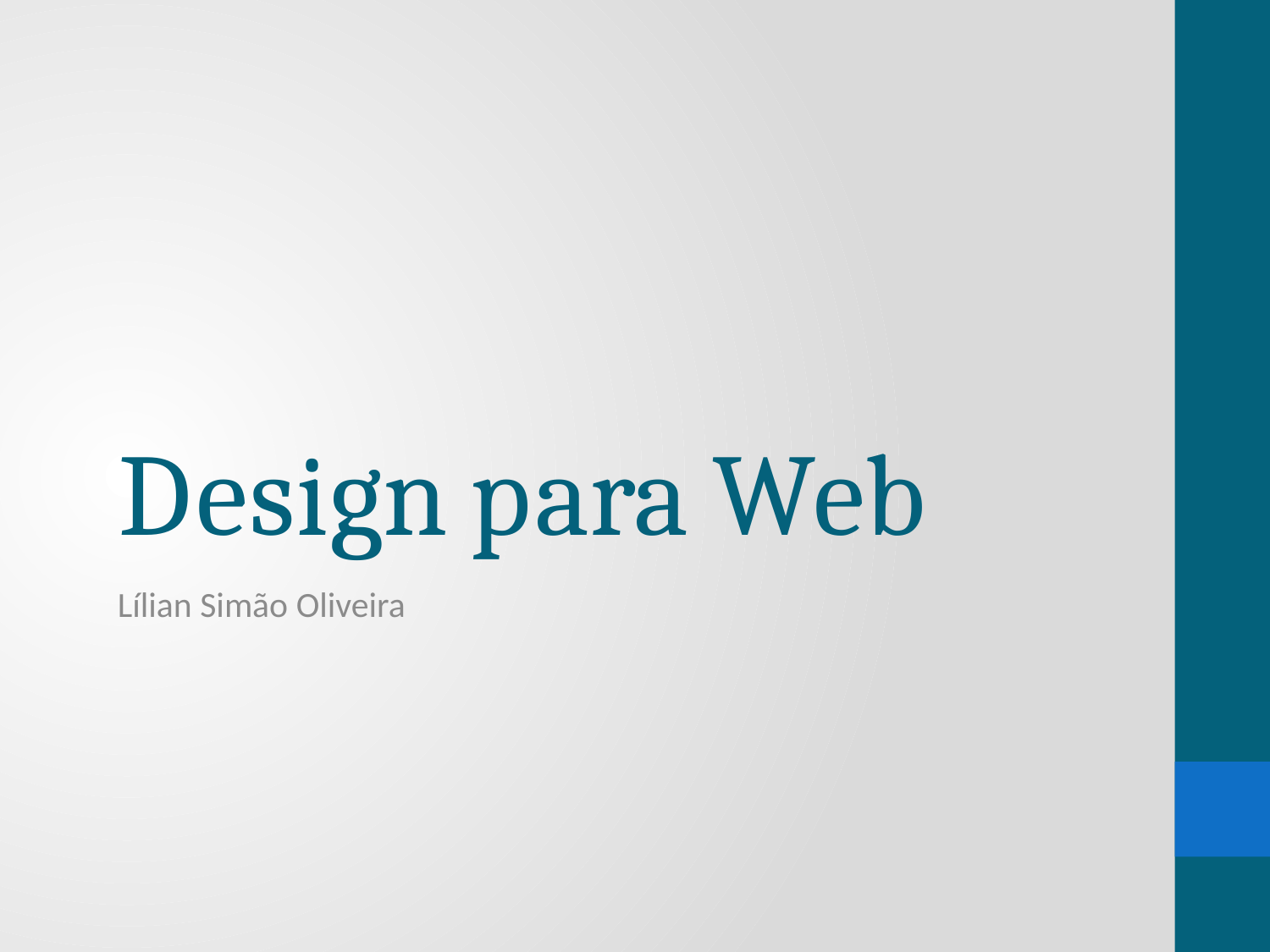

# Design para Web
Lílian Simão Oliveira